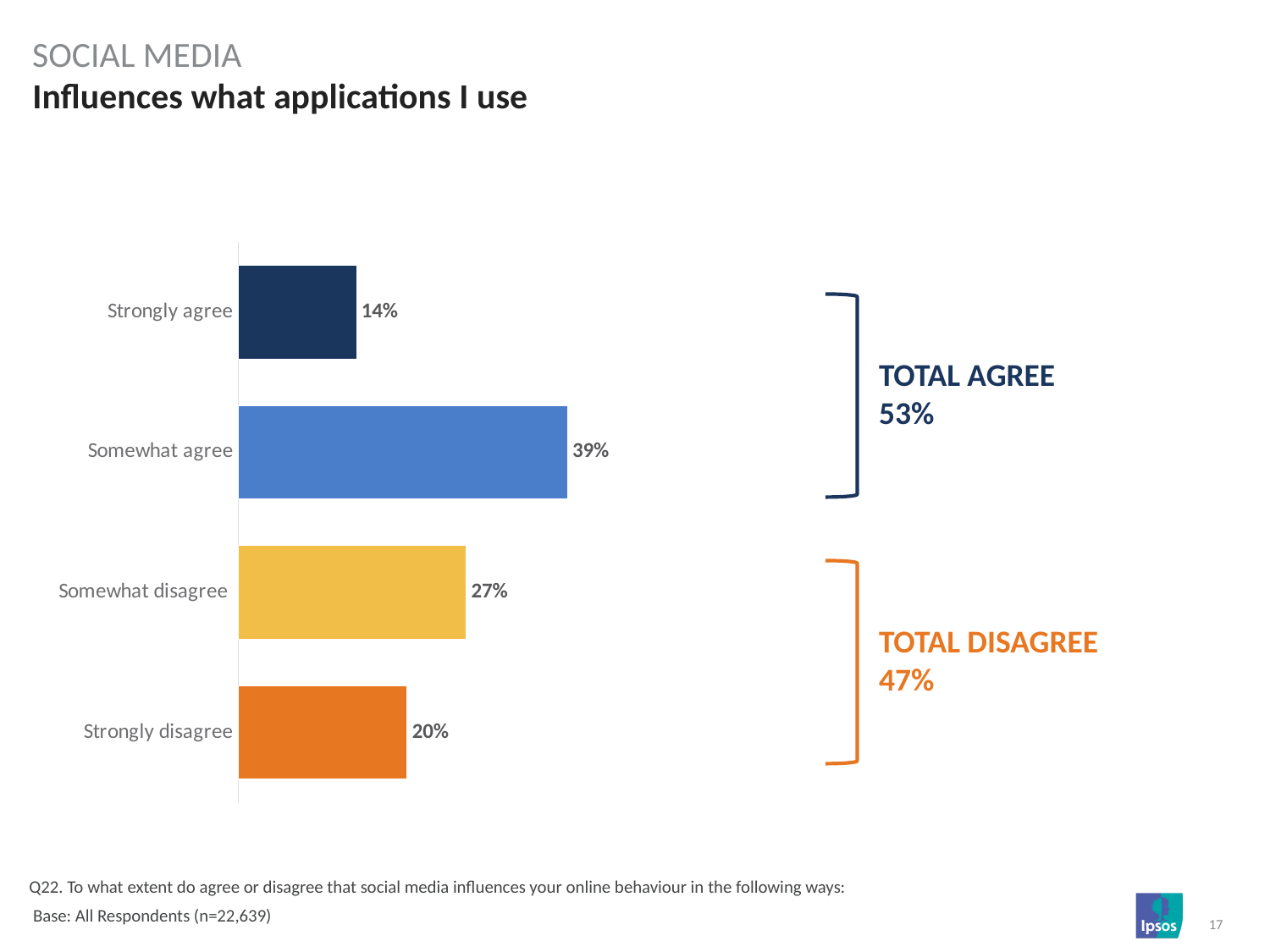

SOCIAL MEDIA
# Influences what applications I use

### Chart

| Category | Column1 |
|---|---|
| Strongly agree | 0.14 |
| Somewhat agree | 0.39 |
| Somewhat disagree  | 0.27 |
| Strongly disagree | 0.2 |
TOTAL AGREE
53%

TOTAL DISAGREE
47%
Q22. To what extent do agree or disagree that social media influences your online behaviour in the following ways:
 Base: All Respondents (n=22,639)